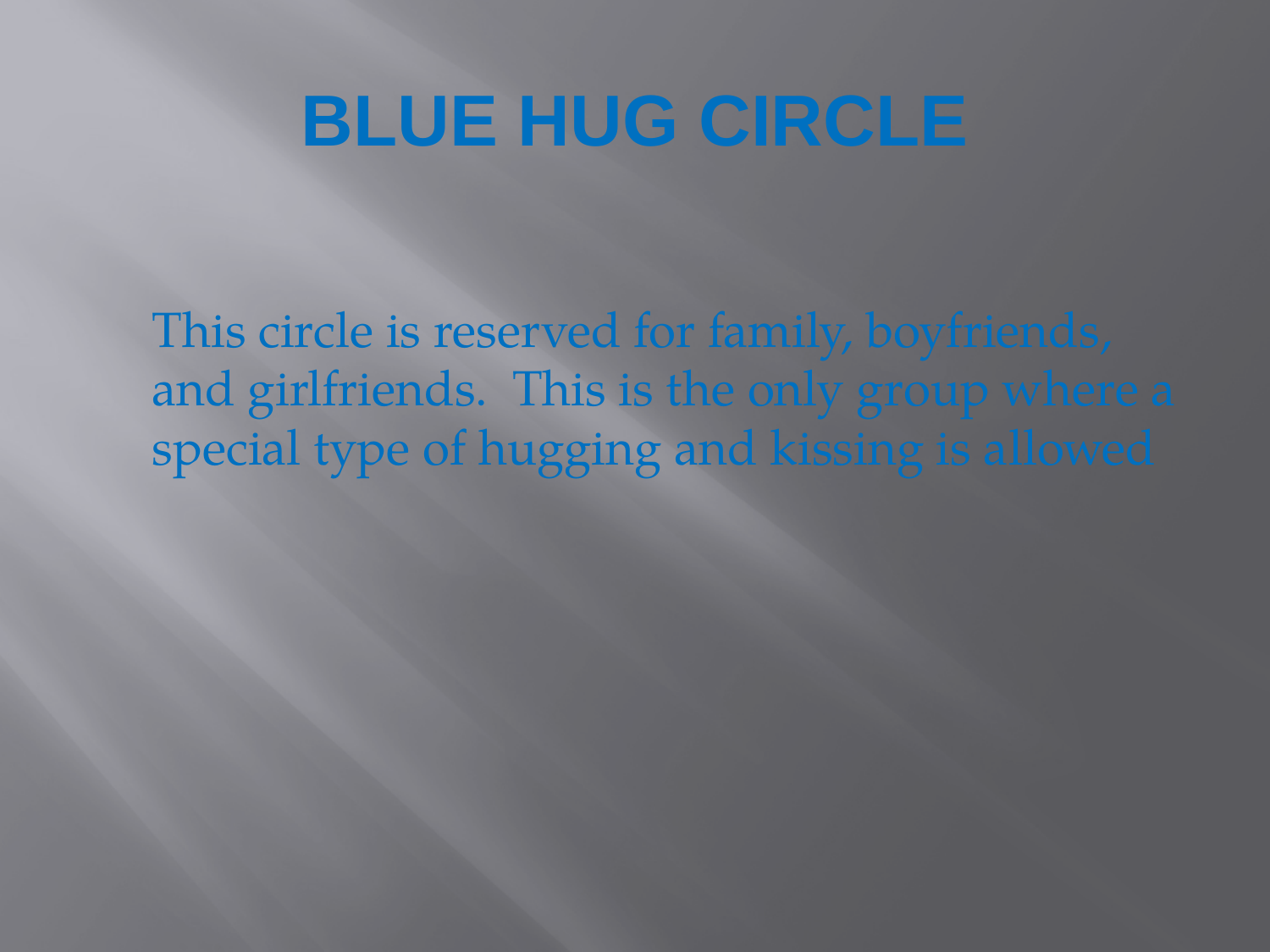

# BLUE HUG CIRCLE

	This circle is reserved for family, boyfriends, and girlfriends.  This is the only group where a special type of hugging and kissing is allowed